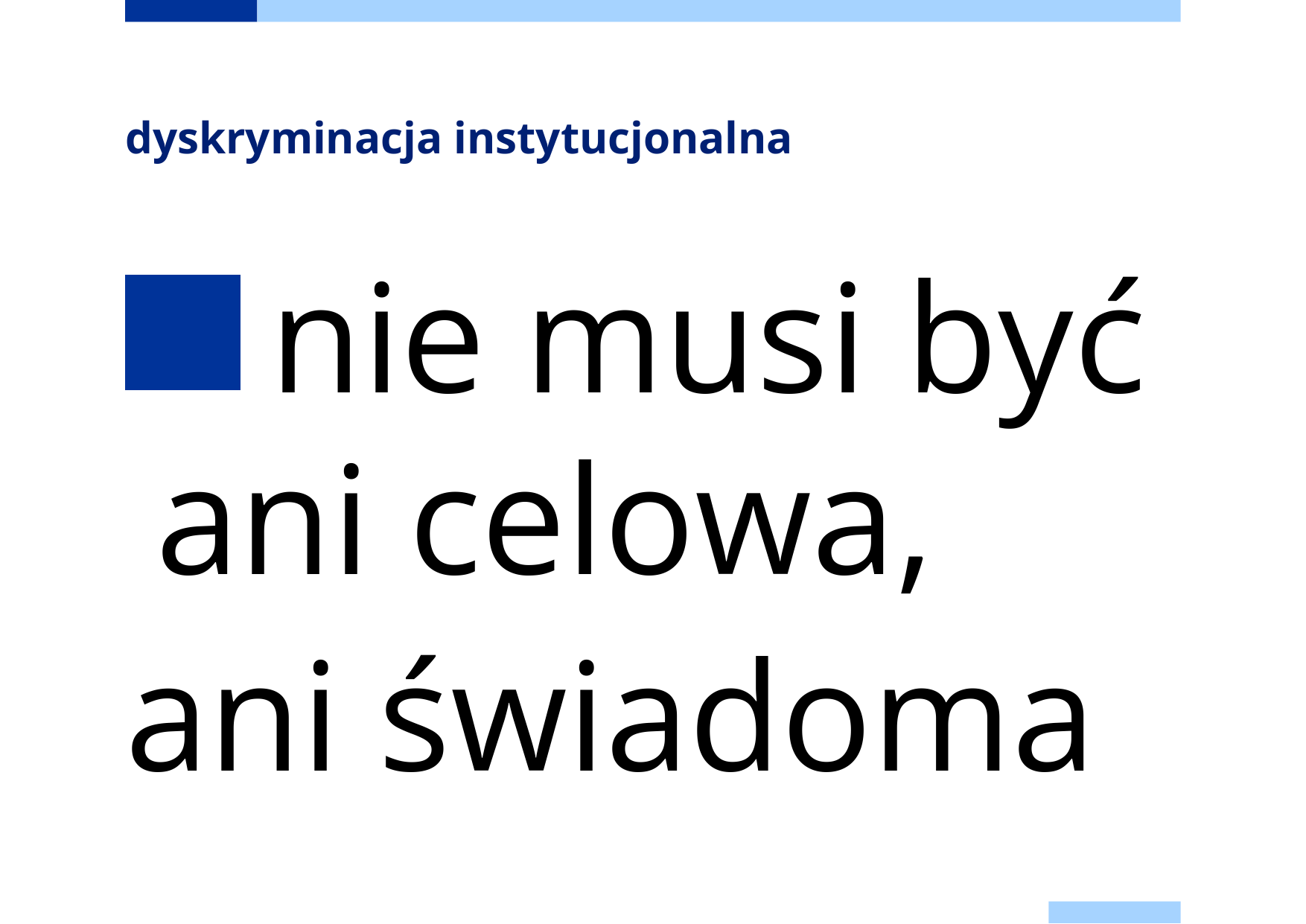

# dyskryminacja instytucjonalna
 nie musi być ani celowa,
ani świadoma